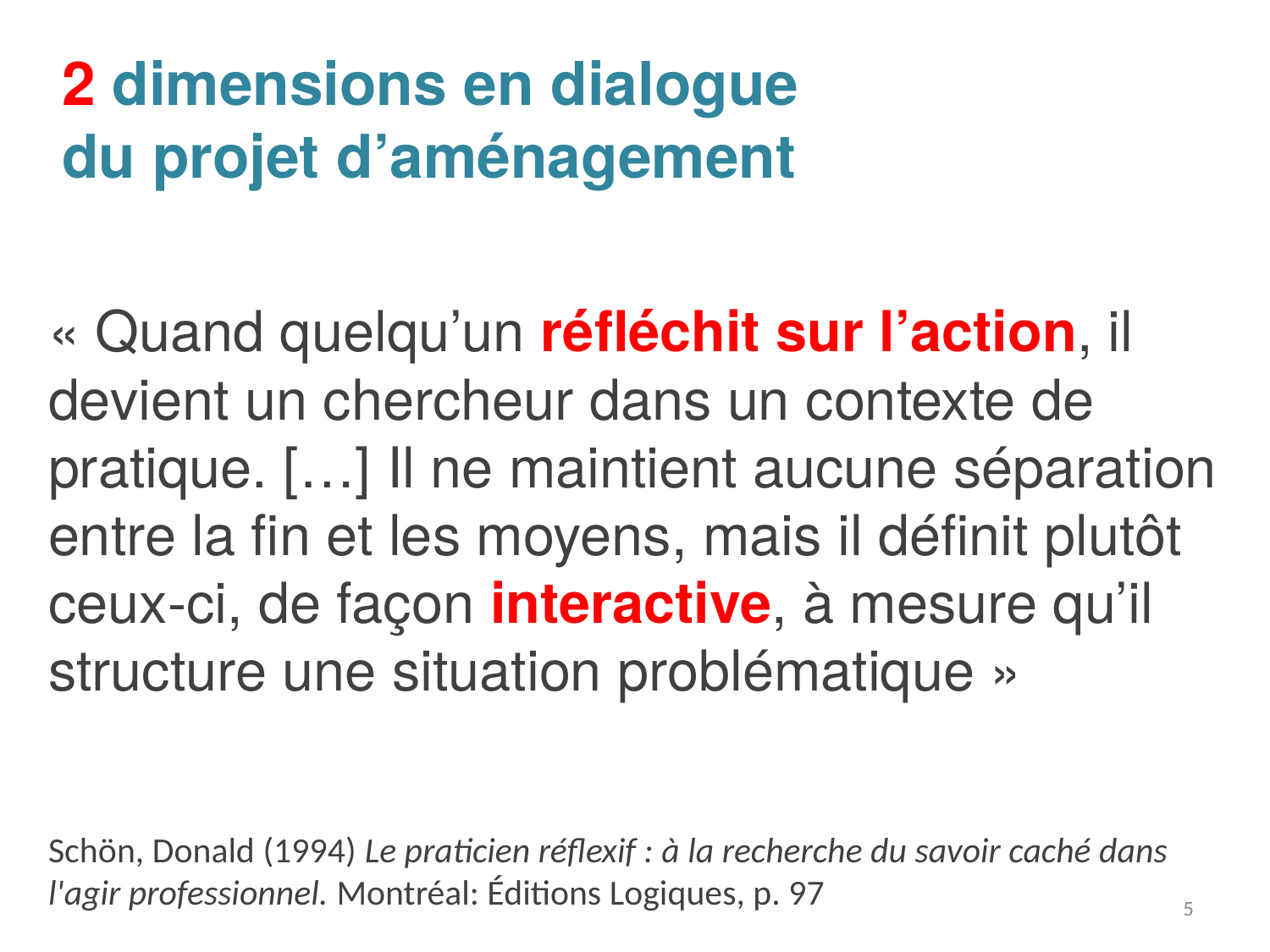

# 2 dimensions en dialogue du projet d’aménagement
« Quand quelqu’un réfléchit sur l’action, il devient un chercheur dans un contexte de pratique. […] Il ne maintient aucune séparation entre la fin et les moyens, mais il définit plutôt ceux-ci, de façon interactive, à mesure qu’il structure une situation problématique »

Schön, Donald (1994) Le praticien réflexif : à la recherche du savoir caché dans l'agir professionnel. Montréal: Éditions Logiques, p. 97
5